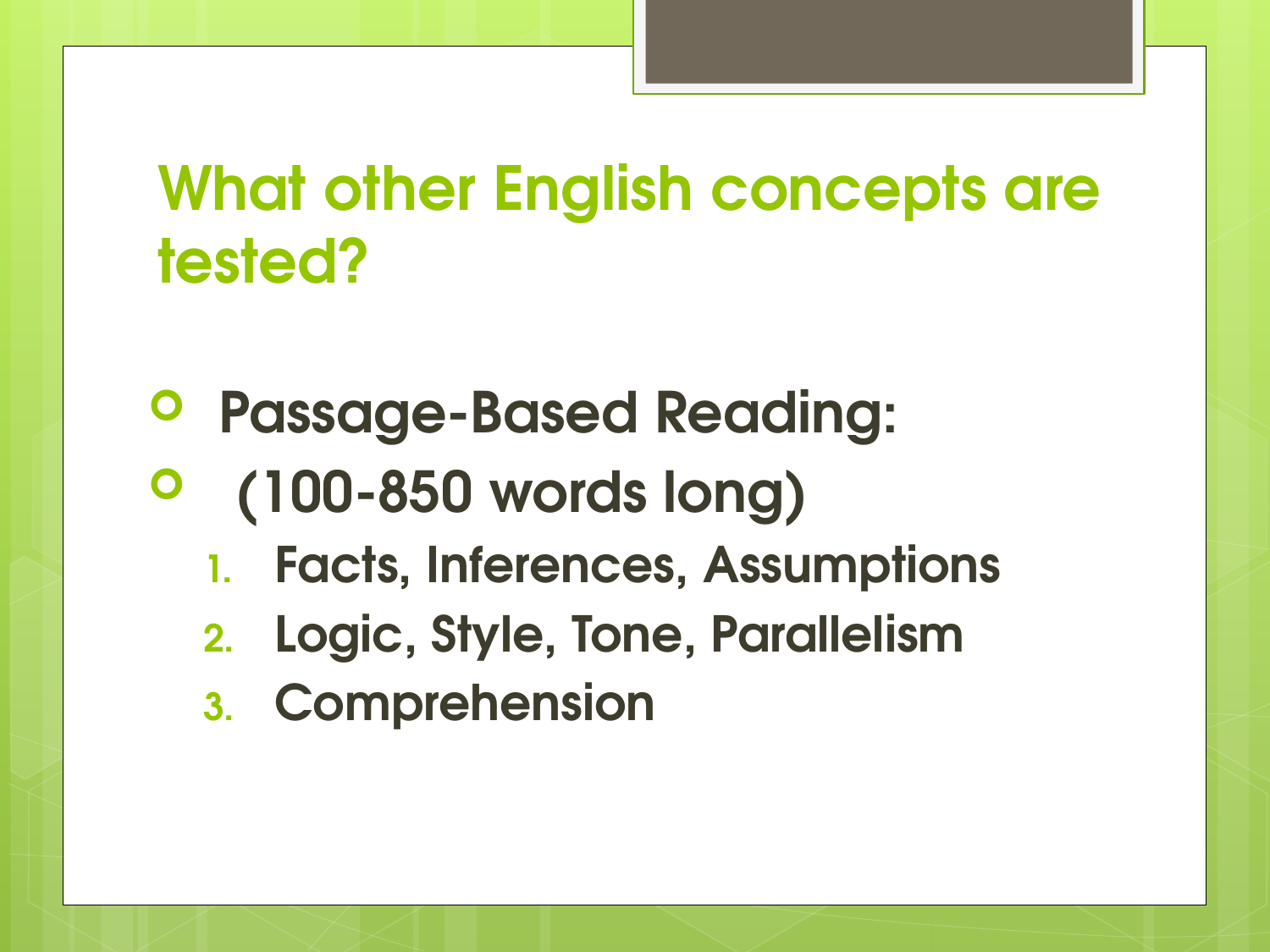

# What other English concepts are tested?
Passage-Based Reading:
 (100-850 words long)
Facts, Inferences, Assumptions
Logic, Style, Tone, Parallelism
Comprehension